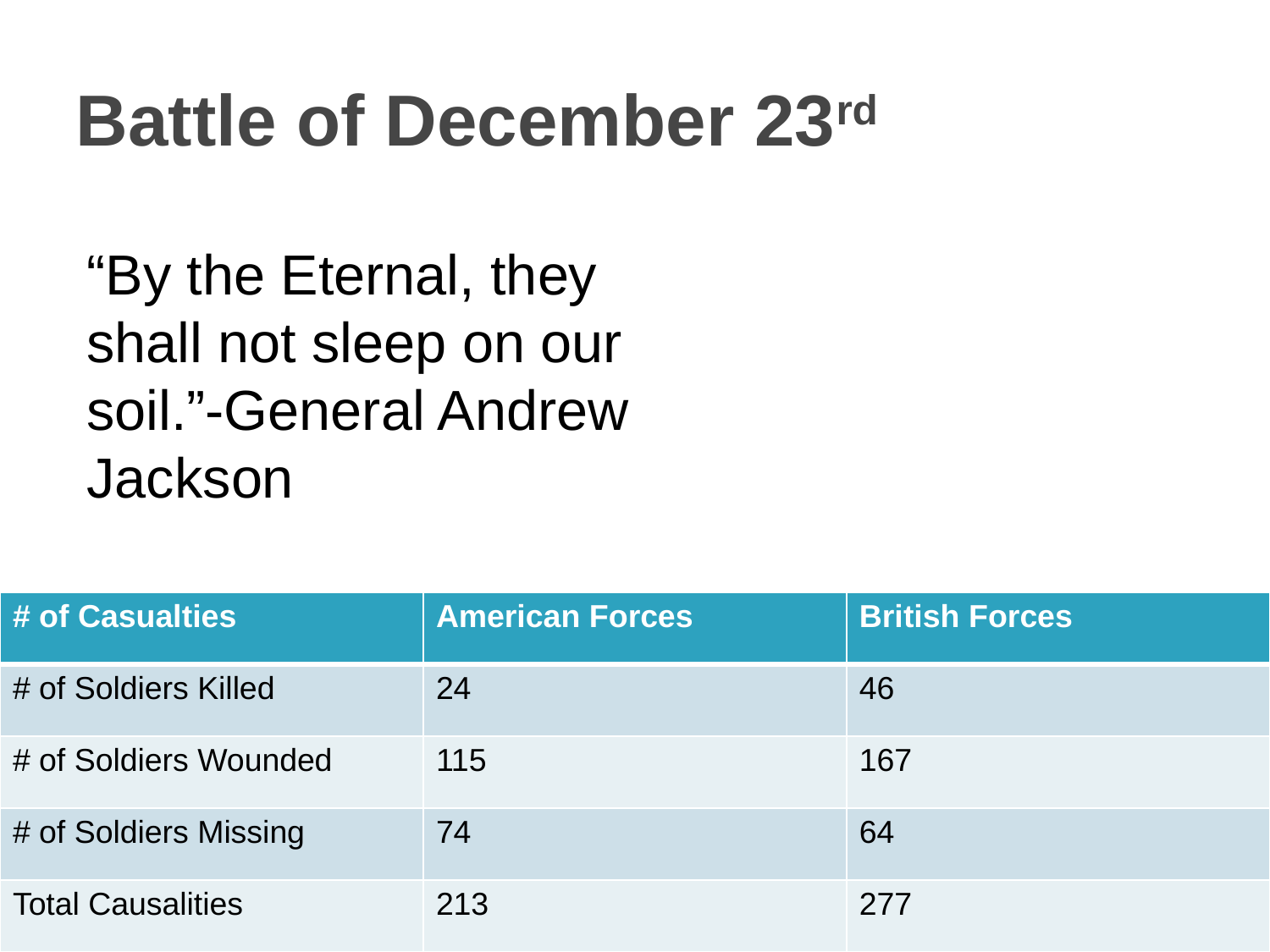

# Battle of December 23rd
“By the Eternal, they shall not sleep on our soil.”-General Andrew Jackson
| # of Casualties | American Forces | British Forces |
| --- | --- | --- |
| # of Soldiers Killed | 24 | 46 |
| # of Soldiers Wounded | 115 | 167 |
| # of Soldiers Missing | 74 | 64 |
| Total Causalities | 213 | 277 |